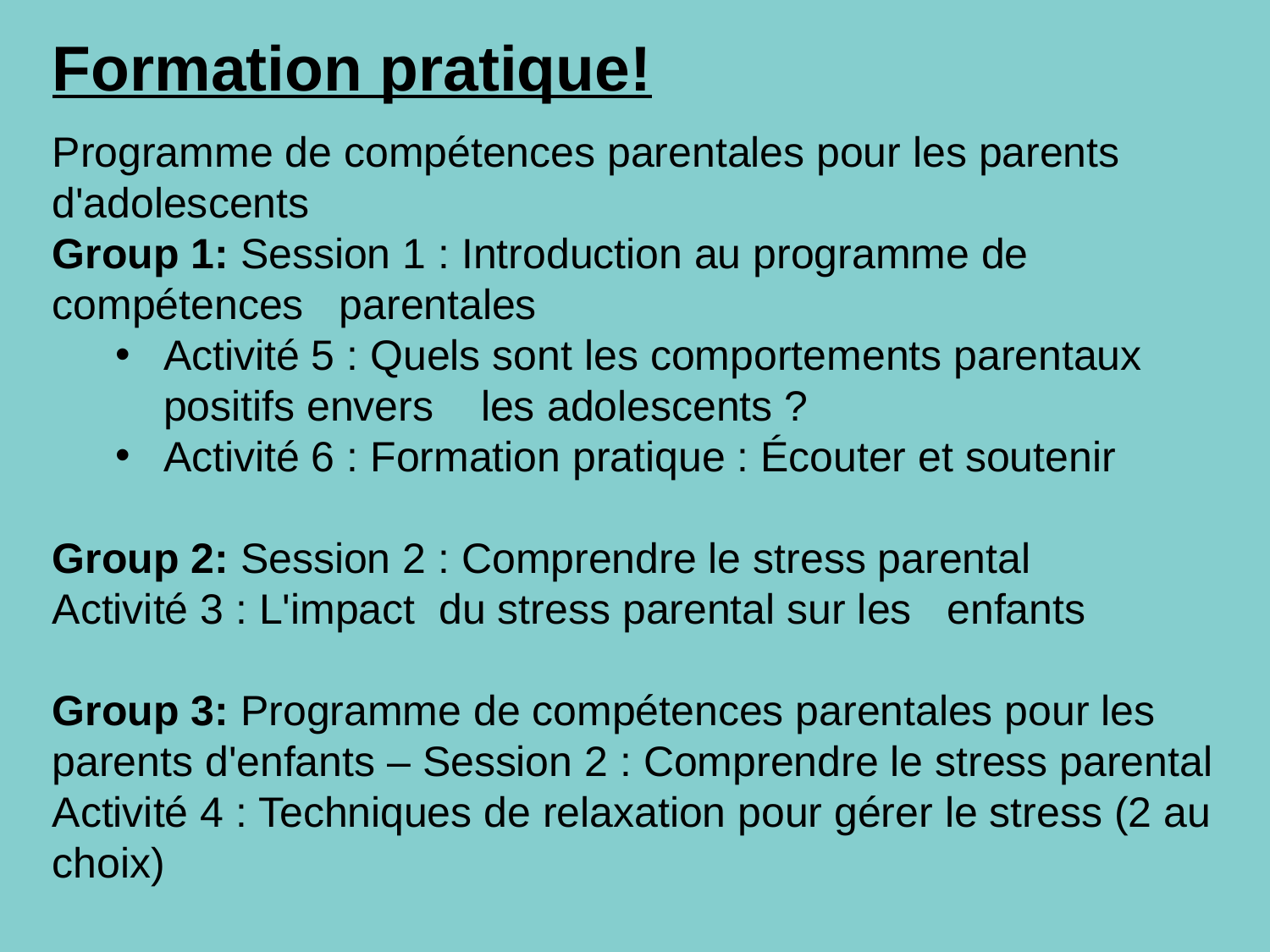

Formation pratique!
Programme de compétences parentales pour les parents d'adolescents
Group 1: Session 1 : Introduction au programme de compétences   parentales
Activité 5 : Quels sont les comportements parentaux positifs envers    les adolescents ?
Activité 6 : Formation pratique : Écouter et soutenir

Group 2: Session 2 : Comprendre le stress parental
Activité 3 : L'impact  du stress parental sur les   enfants

Group 3: Programme de compétences parentales pour les parents d'enfants – Session 2 : Comprendre le stress parental
Activité 4 : Techniques de relaxation pour gérer le stress (2 au choix)